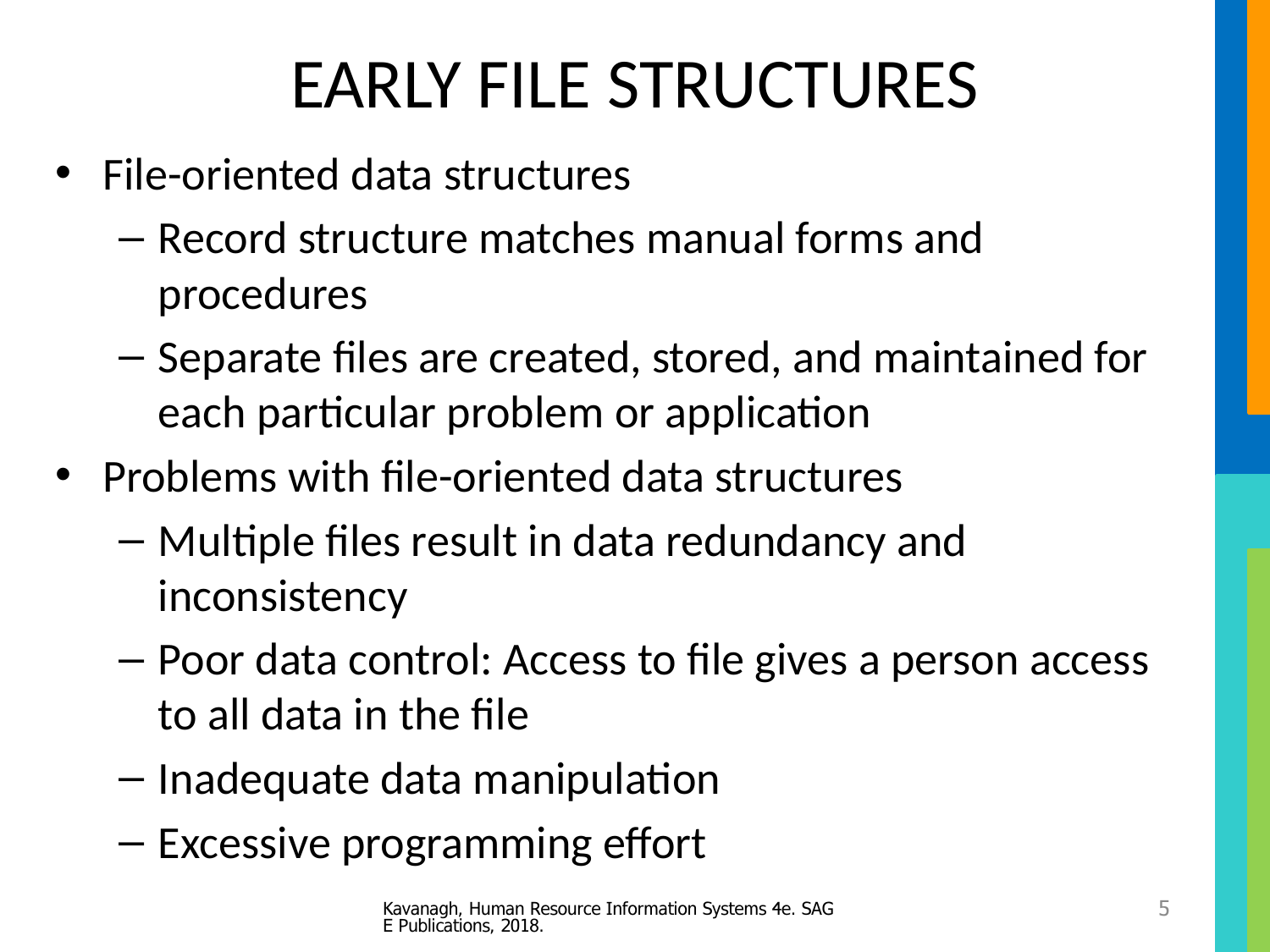

# EARLY FILE STRUCTURES
File-oriented data structures
Record structure matches manual forms and procedures
Separate files are created, stored, and maintained for each particular problem or application
Problems with file-oriented data structures
Multiple files result in data redundancy and inconsistency
Poor data control: Access to file gives a person access to all data in the file
Inadequate data manipulation
Excessive programming effort
Kavanagh, Human Resource Information Systems 4e. SAGE Publications, 2018.
5